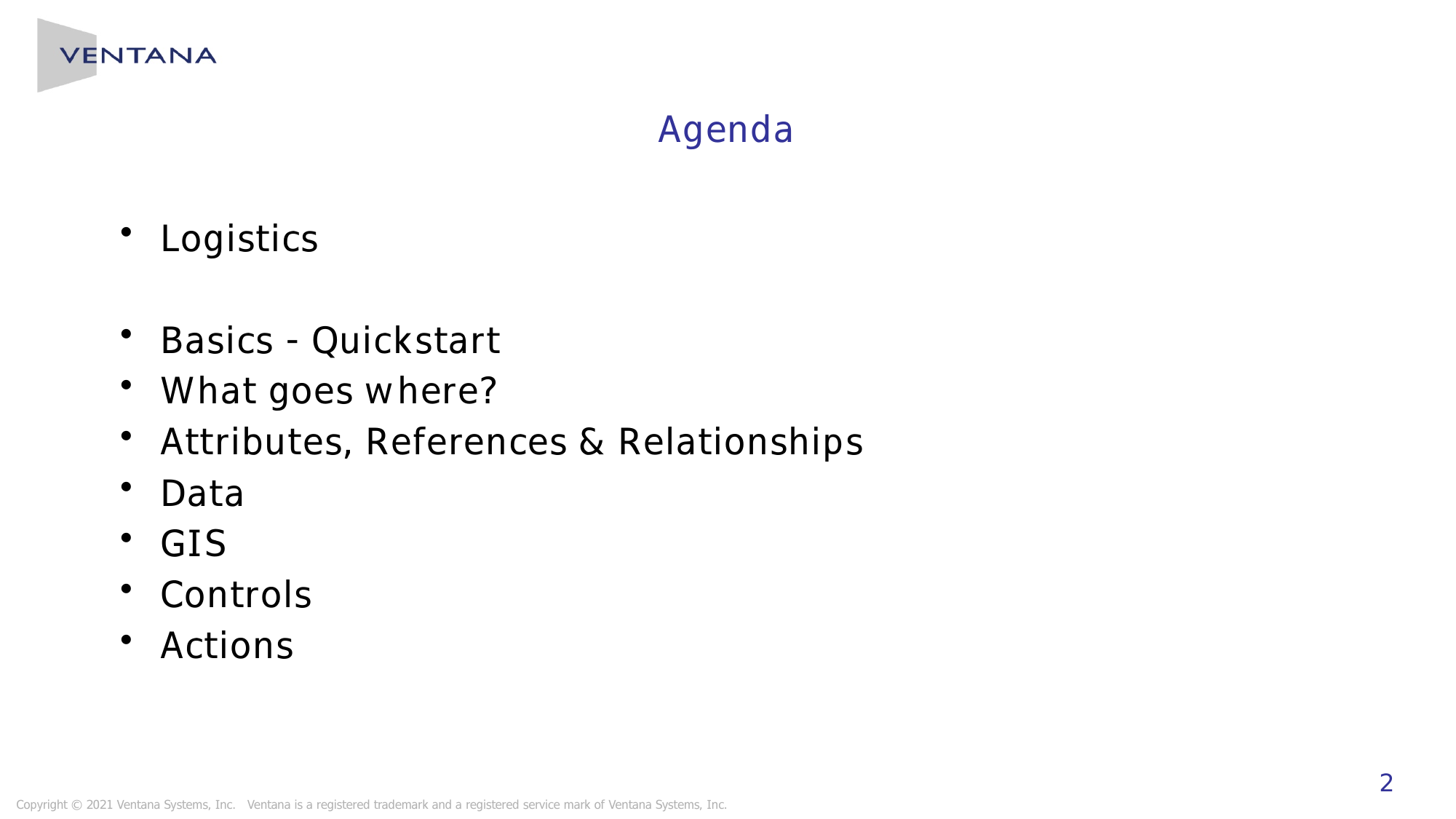

# Agenda
Logistics

Basics - Quickstart
What goes where?
Attributes, References & Relationships
Data
GIS
Controls
Actions